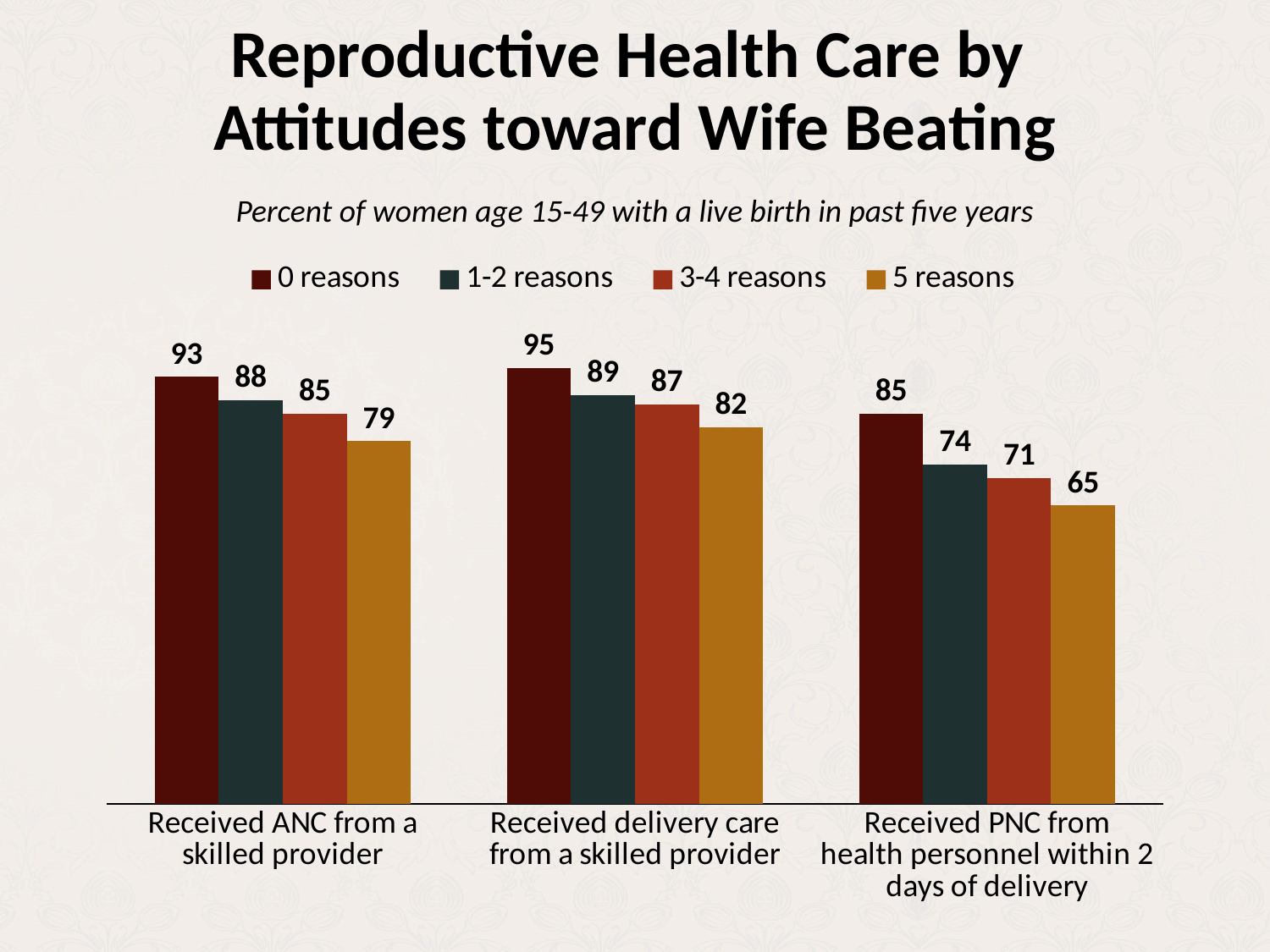

# Reproductive Health Care by Attitudes toward Wife Beating
Percent of women age 15-49 with a live birth in past five years

### Chart

| Category | 0 reasons | 1-2 reasons | 3-4 reasons | 5 reasons |
|---|---|---|---|---|
| Received ANC from a skilled provider | 93.0 | 88.0 | 85.0 | 79.0 |
| Received delivery care from a skilled provider | 95.0 | 89.0 | 87.0 | 82.0 |
| Received PNC from health personnel within 2 days of delivery | 85.0 | 74.0 | 71.0 | 65.0 |